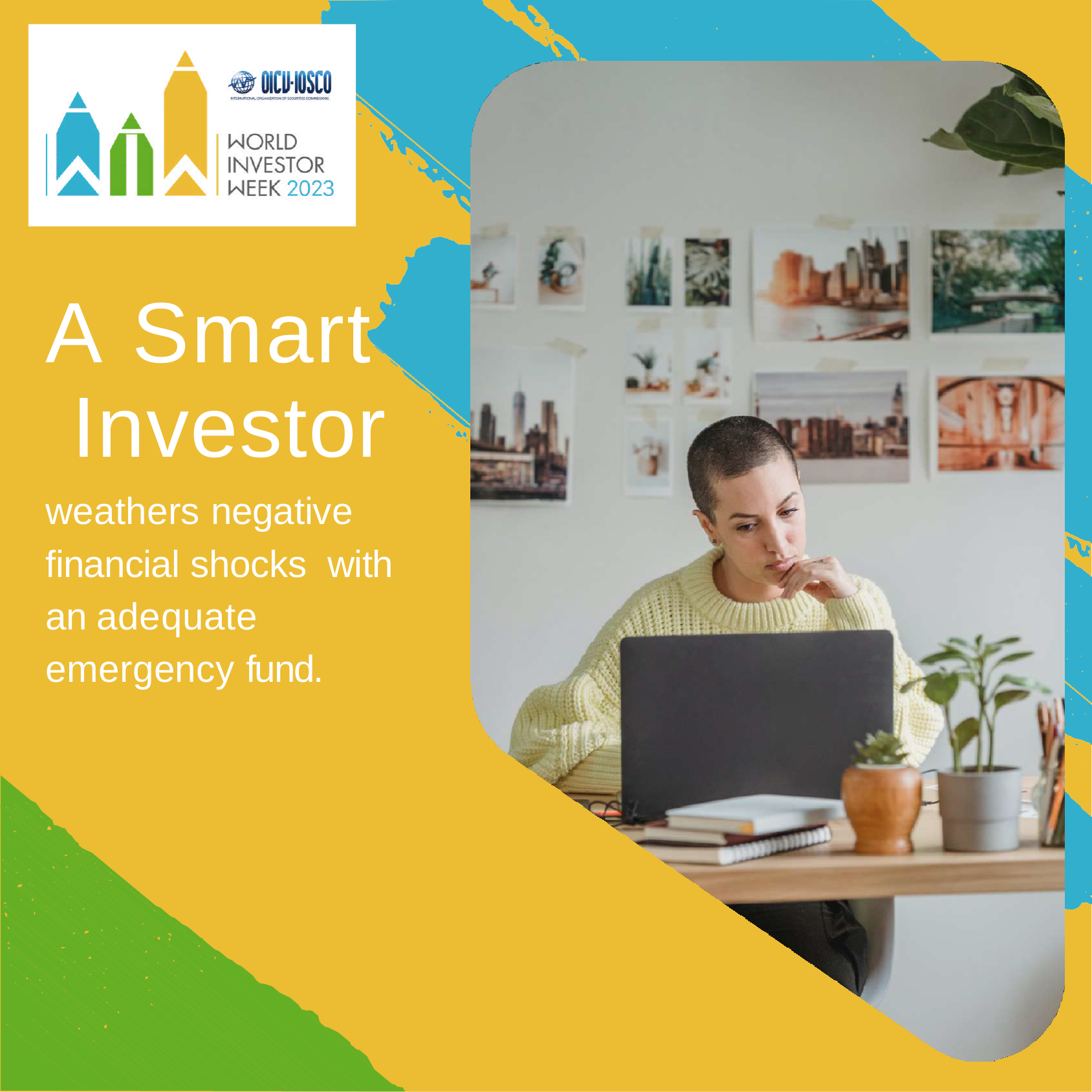

# A Smart  Investor
weathers negative  financial shocks  with an adequate  emergency fund.